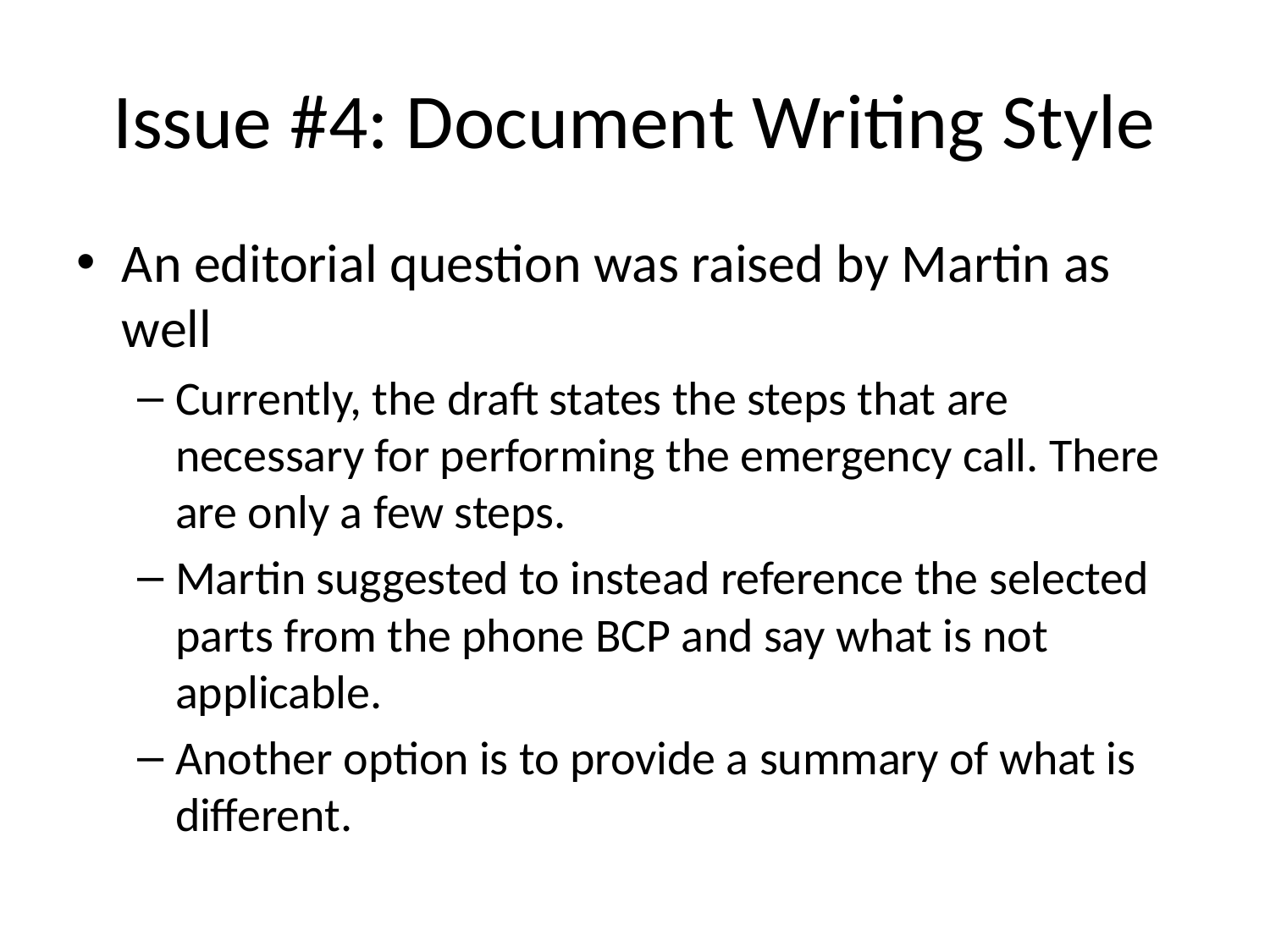

# Issue #4: Document Writing Style
An editorial question was raised by Martin as well
Currently, the draft states the steps that are necessary for performing the emergency call. There are only a few steps.
Martin suggested to instead reference the selected parts from the phone BCP and say what is not applicable.
Another option is to provide a summary of what is different.